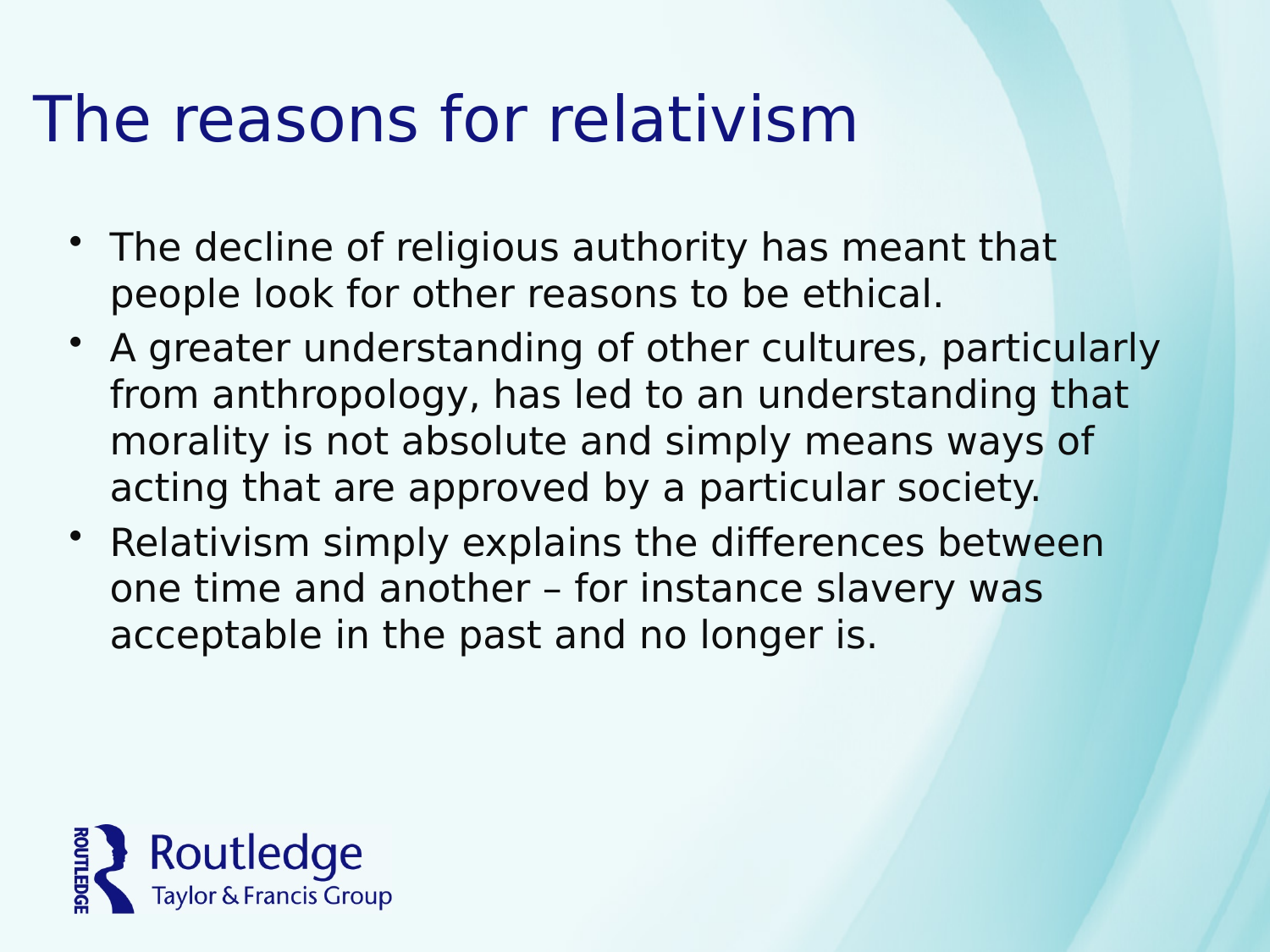

# The reasons for relativism
The decline of religious authority has meant that people look for other reasons to be ethical.
A greater understanding of other cultures, particularly from anthropology, has led to an understanding that morality is not absolute and simply means ways of acting that are approved by a particular society.
Relativism simply explains the differences between one time and another – for instance slavery was acceptable in the past and no longer is.